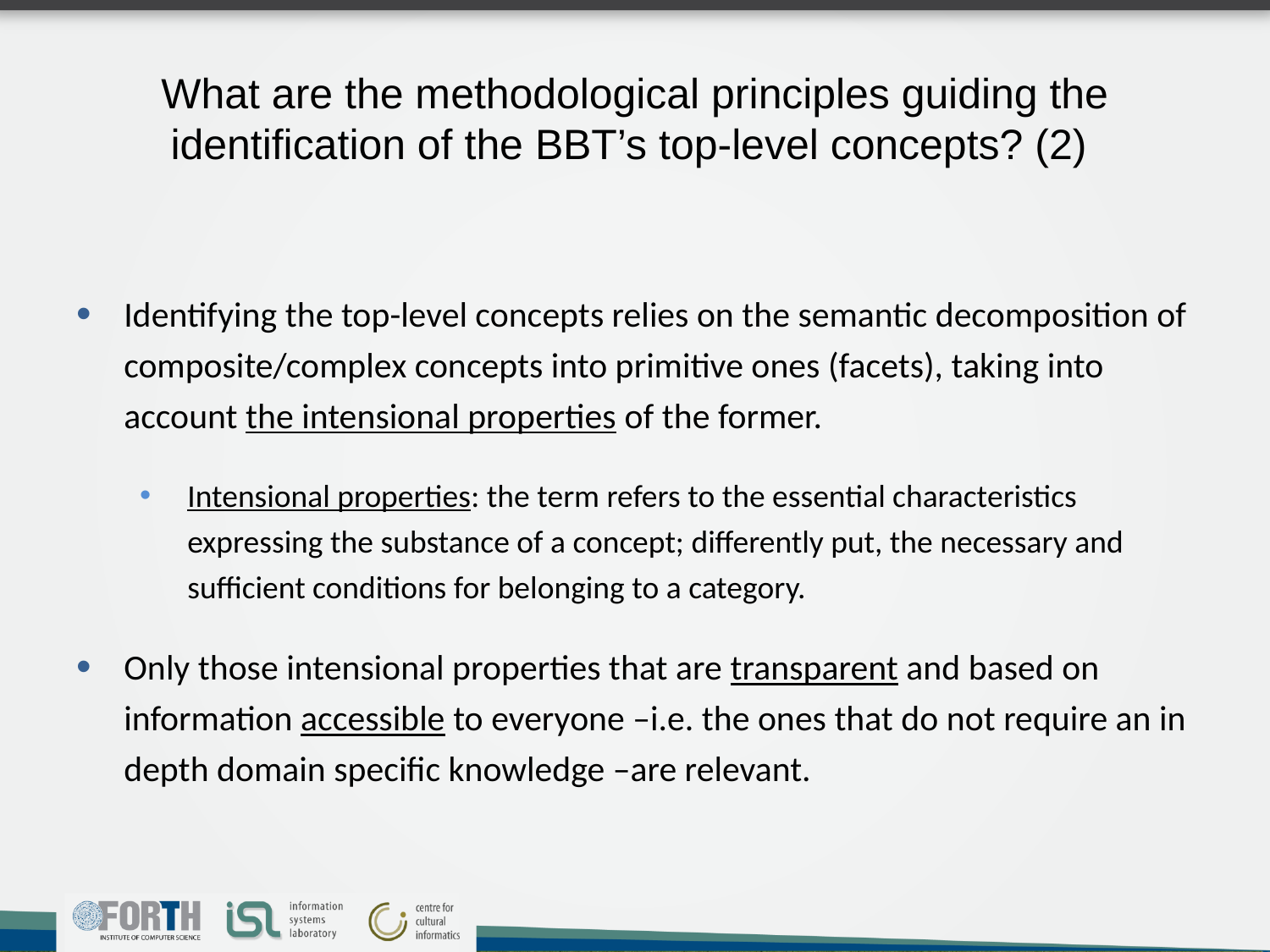

# What are the methodological principles guiding the identification of the BBT’s top-level concepts? (2)
Identifying the top-level concepts relies on the semantic decomposition of composite/complex concepts into primitive ones (facets), taking into account the intensional properties of the former.
Intensional properties: the term refers to the essential characteristics expressing the substance of a concept; differently put, the necessary and sufficient conditions for belonging to a category.
Only those intensional properties that are transparent and based on information accessible to everyone –i.e. the ones that do not require an in depth domain specific knowledge –are relevant.